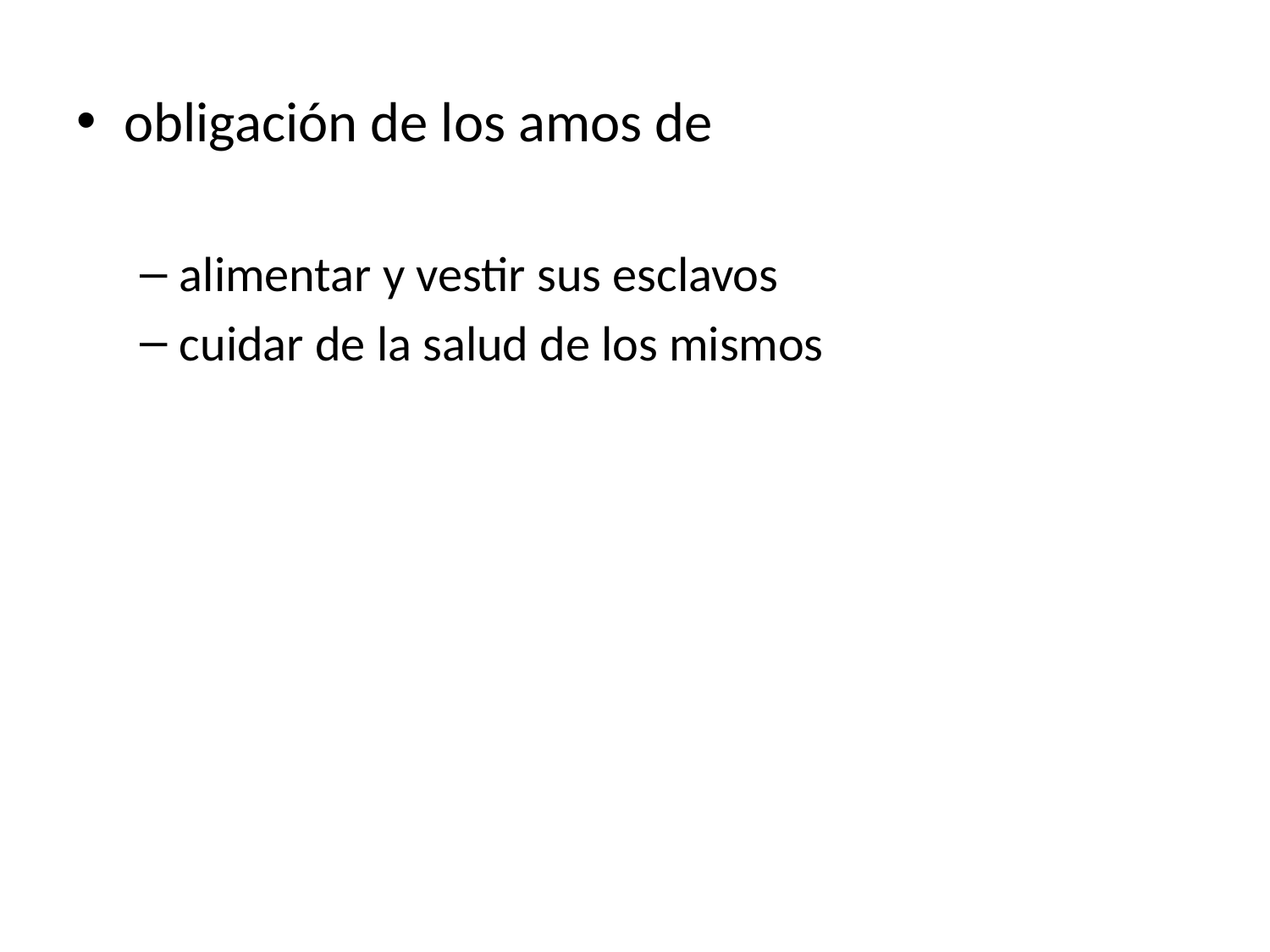

obligación de los amos de

alimentar y vestir sus esclavos
cuidar de la salud de los mismos